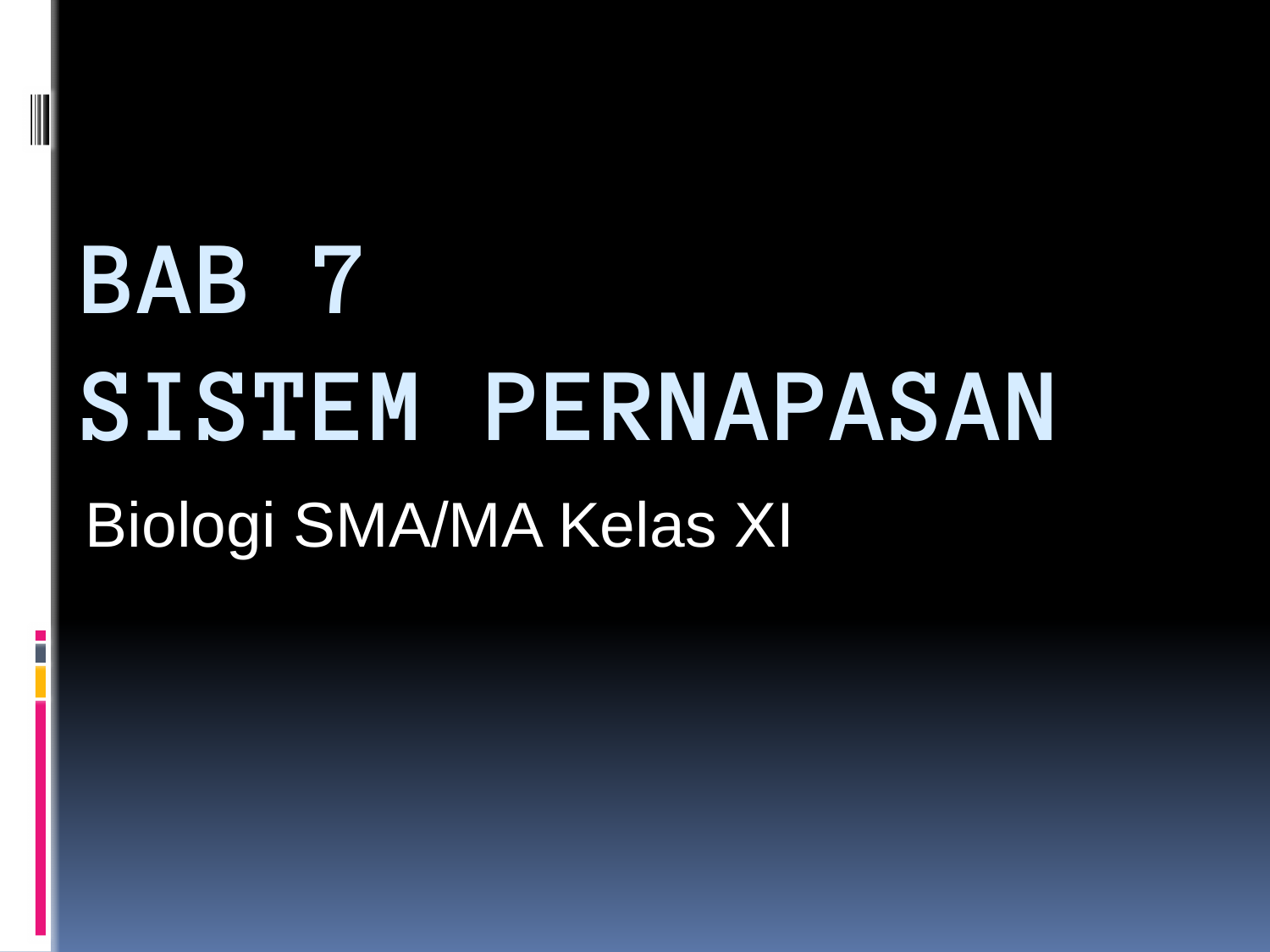

# BAB 7 SISTEM PERNAPASAN
Biologi SMA/MA Kelas XI